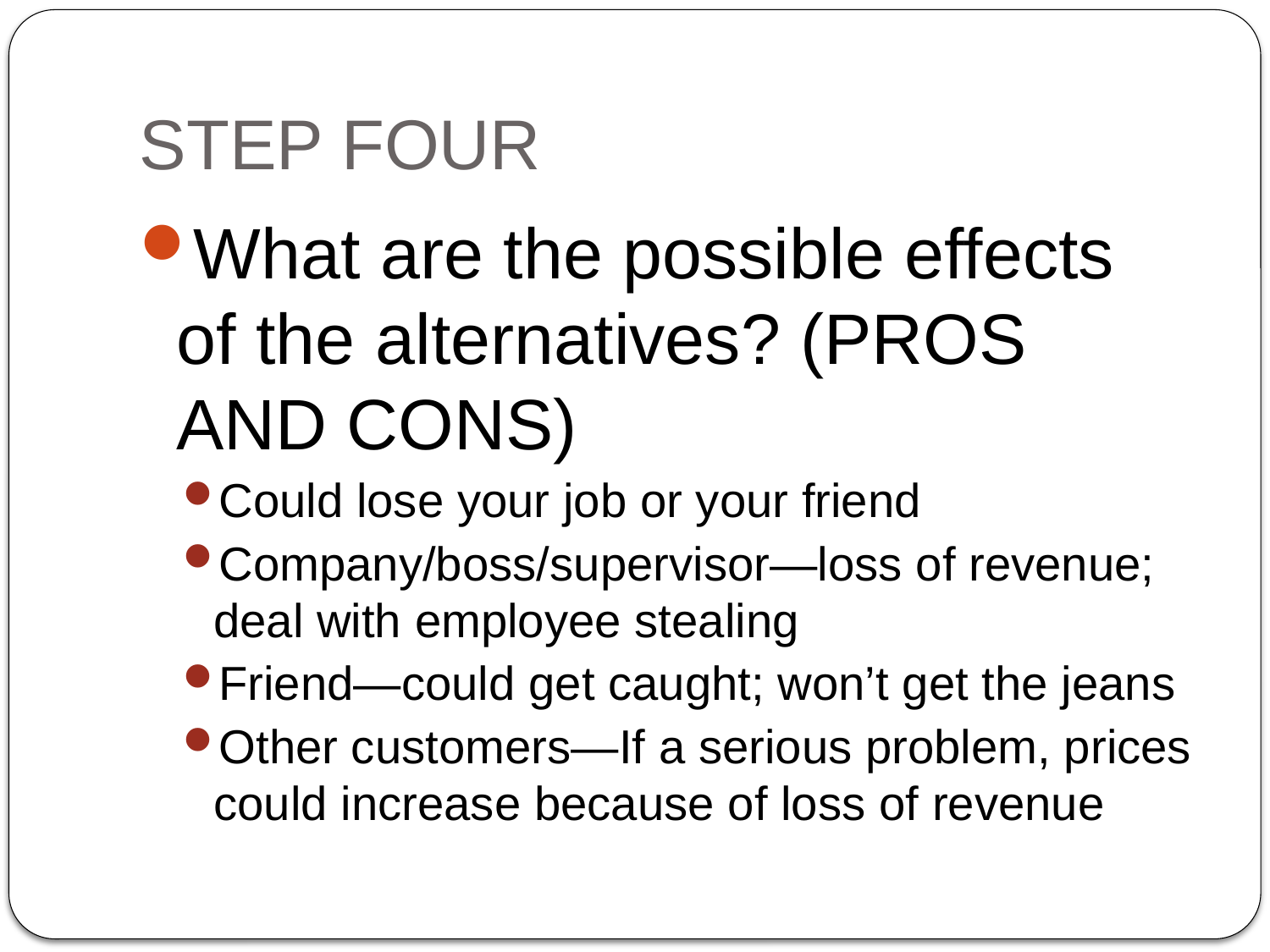

# STEP FOUR
What are the possible effects of the alternatives? (PROS AND CONS)
Could lose your job or your friend
Company/boss/supervisor—loss of revenue; deal with employee stealing
Friend—could get caught; won’t get the jeans
Other customers—If a serious problem, prices could increase because of loss of revenue